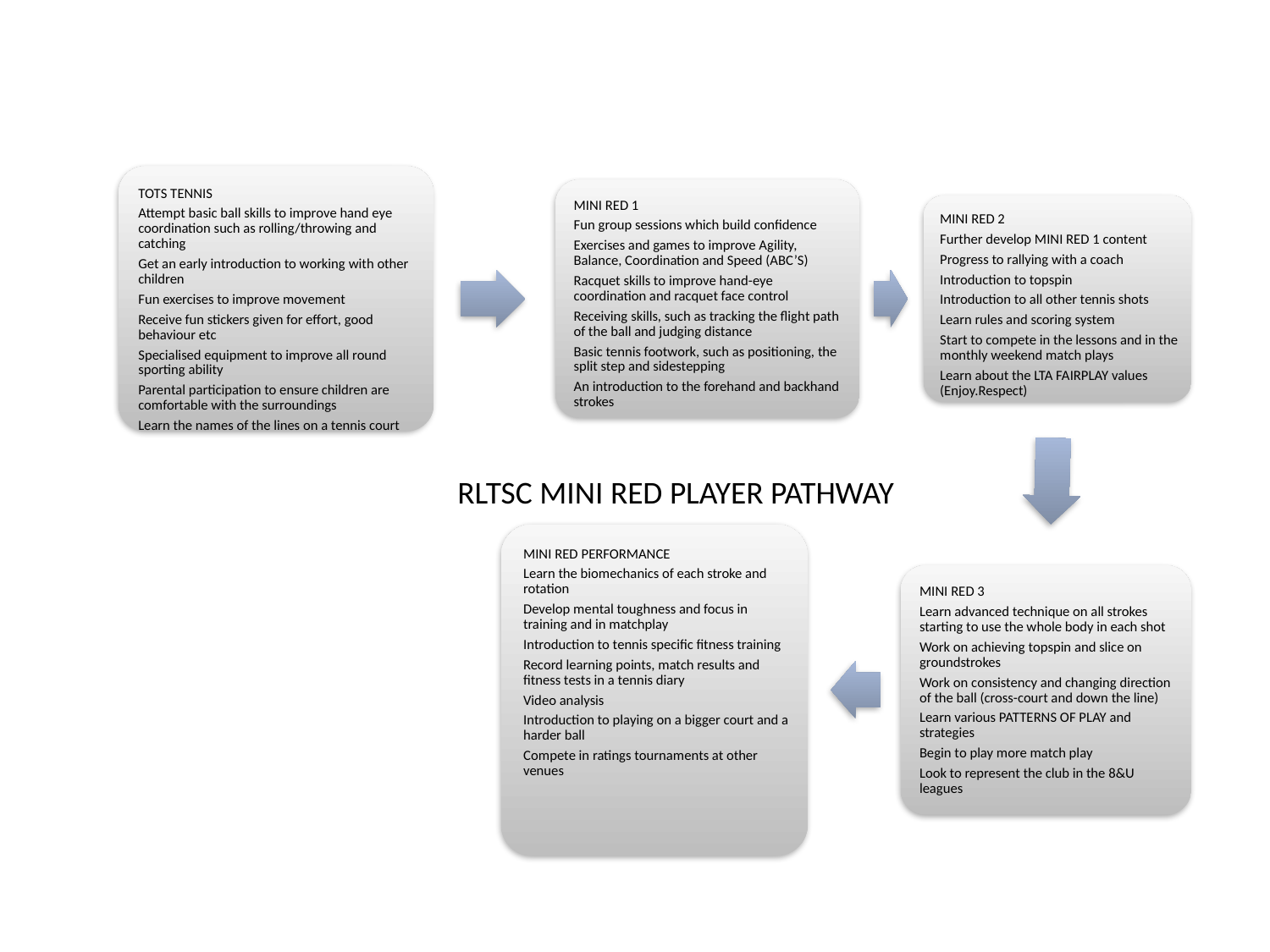

TOTS TENNIS
Attempt basic ball skills to improve hand eye coordination such as rolling/throwing and catching
Get an early introduction to working with other children
Fun exercises to improve movement
Receive fun stickers given for effort, good behaviour etc
Specialised equipment to improve all round sporting ability
Parental participation to ensure children are comfortable with the surroundings
Learn the names of the lines on a tennis court

MINI RED 1
Fun group sessions which build confidence
Exercises and games to improve Agility, Balance, Coordination and Speed (ABC’S)
Racquet skills to improve hand-eye coordination and racquet face control
Receiving skills, such as tracking the flight path of the ball and judging distance
Basic tennis footwork, such as positioning, the split step and sidestepping
An introduction to the forehand and backhand strokes

MINI RED 2
Further develop MINI RED 1 content
Progress to rallying with a coach
Introduction to topspin
Introduction to all other tennis shots
Learn rules and scoring system
Start to compete in the lessons and in the monthly weekend match plays
Learn about the LTA FAIRPLAY values (Enjoy.Respect)

MINI RED 3
Learn advanced technique on all strokes starting to use the whole body in each shot
Work on achieving topspin and slice on groundstrokes
Work on consistency and changing direction of the ball (cross-court and down the line)
Learn various PATTERNS OF PLAY and strategies
Begin to play more match play
Look to represent the club in the 8&U leagues

MINI RED PERFORMANCE
Learn the biomechanics of each stroke and rotation
Develop mental toughness and focus in training and in matchplay
Introduction to tennis specific fitness training
Record learning points, match results and fitness tests in a tennis diary
Video analysis
Introduction to playing on a bigger court and a harder ball
Compete in ratings tournaments at other venues
#
RLTSC MINI RED PLAYER PATHWAY